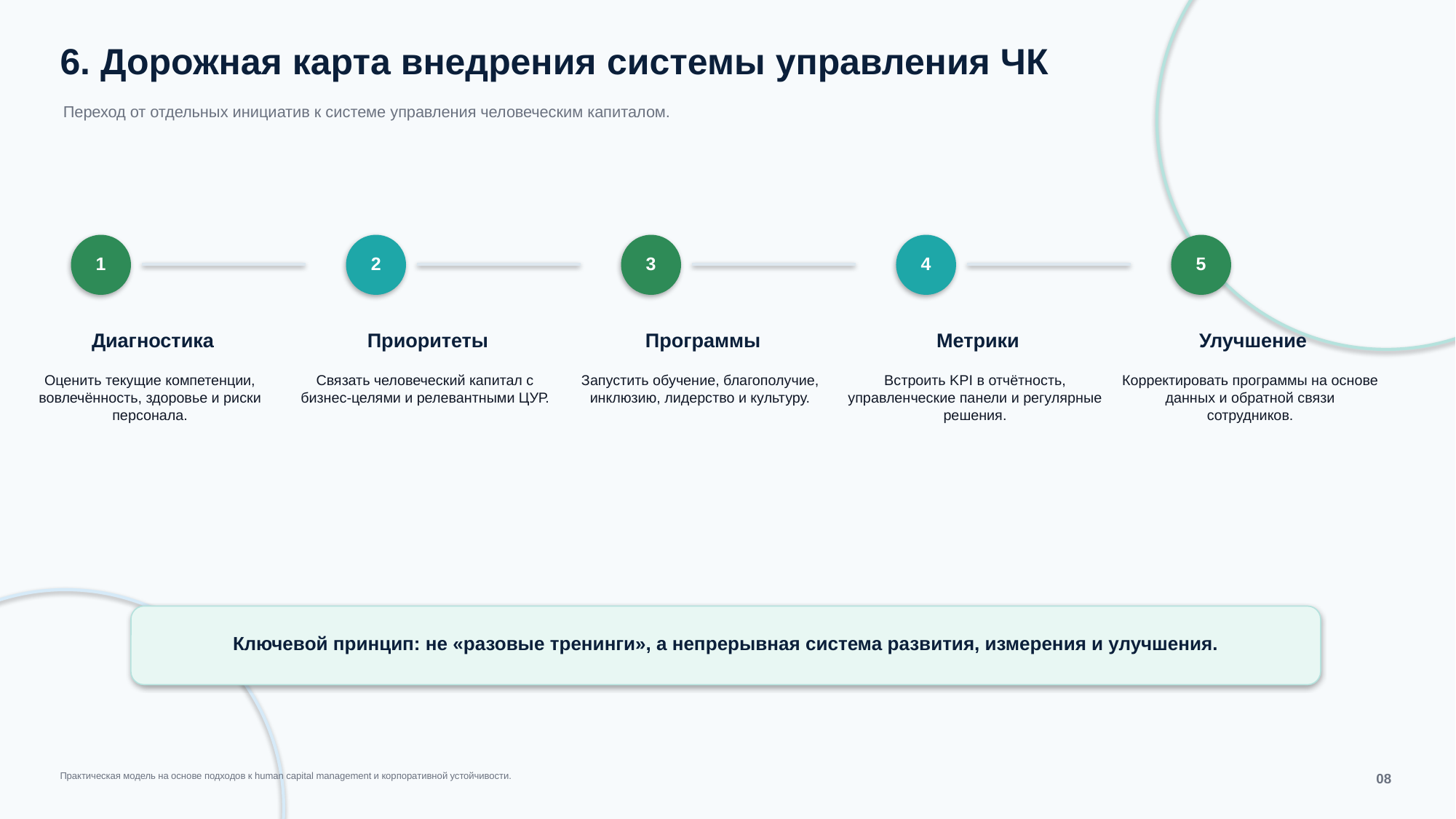

6. Дорожная карта внедрения системы управления ЧК
Переход от отдельных инициатив к системе управления человеческим капиталом.

1
2
3
4
5
Диагностика
Приоритеты
Программы
Метрики
Улучшение
Оценить текущие компетенции, вовлечённость, здоровье и риски персонала.
Связать человеческий капитал с бизнес-целями и релевантными ЦУР.
Запустить обучение, благополучие, инклюзию, лидерство и культуру.
Встроить KPI в отчётность, управленческие панели и регулярные решения.
Корректировать программы на основе данных и обратной связи сотрудников.

Ключевой принцип: не «разовые тренинги», а непрерывная система развития, измерения и улучшения.
Практическая модель на основе подходов к human capital management и корпоративной устойчивости.
08